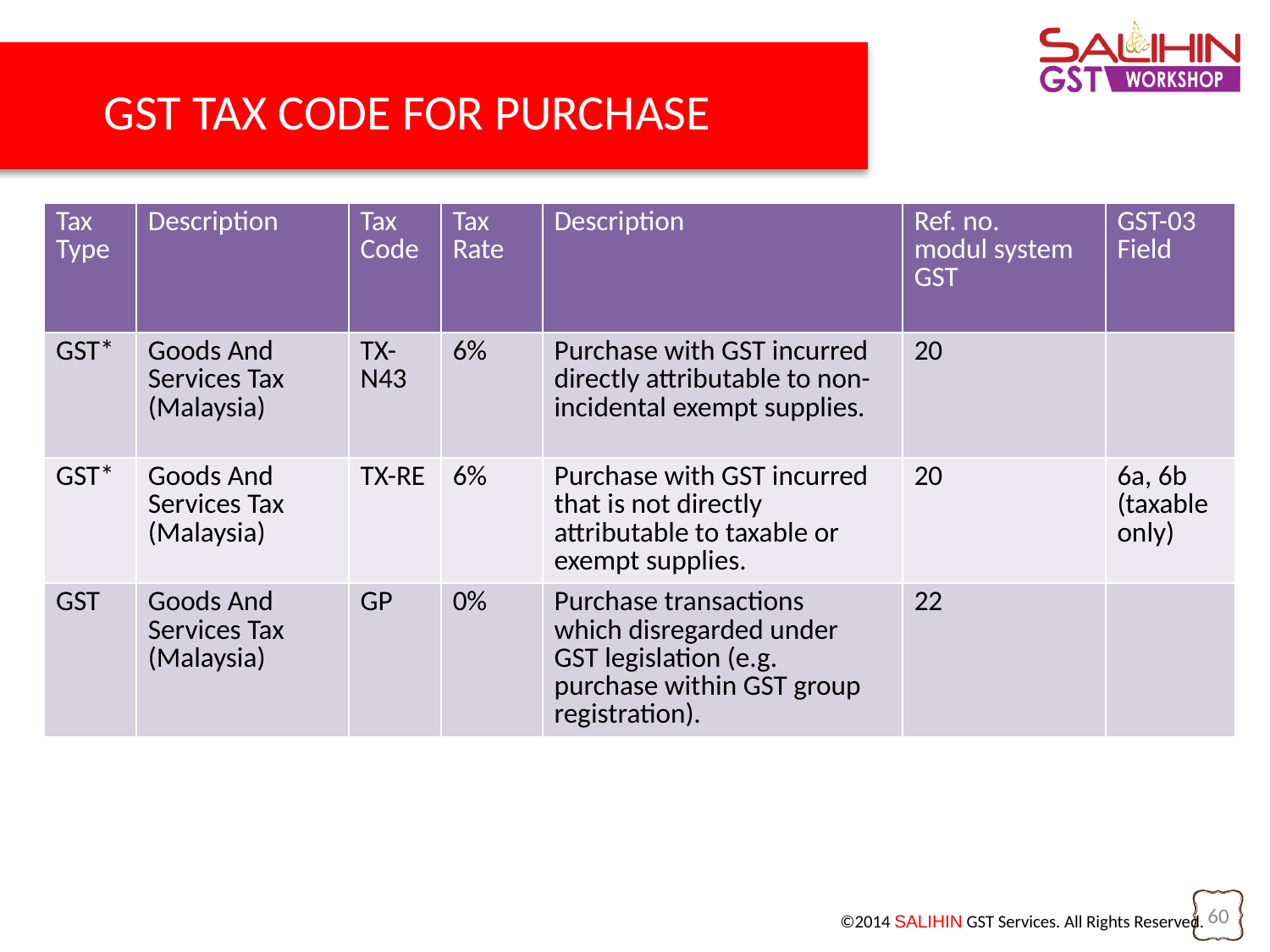

GST TAX CODE FOR PURCHASE

| Tax Type | Description | Tax Code | Tax Rate | Description | Ref. no. modul system GST | GST-03 Field |
| --- | --- | --- | --- | --- | --- | --- |
| GST\* | Goods And Services Tax (Malaysia) | TX-N43 | 6% | Purchase with GST incurred directly attributable to non-incidental exempt supplies. | 20 |  |
| GST\* | Goods And Services Tax (Malaysia) | TX-RE | 6% | Purchase with GST incurred that is not directly attributable to taxable or exempt supplies. | 20 | 6a, 6b (taxable only) |
| GST | Goods And Services Tax (Malaysia) | GP | 0% | Purchase transactions which disregarded under GST legislation (e.g. purchase within GST group registration). | 22 |  |
60